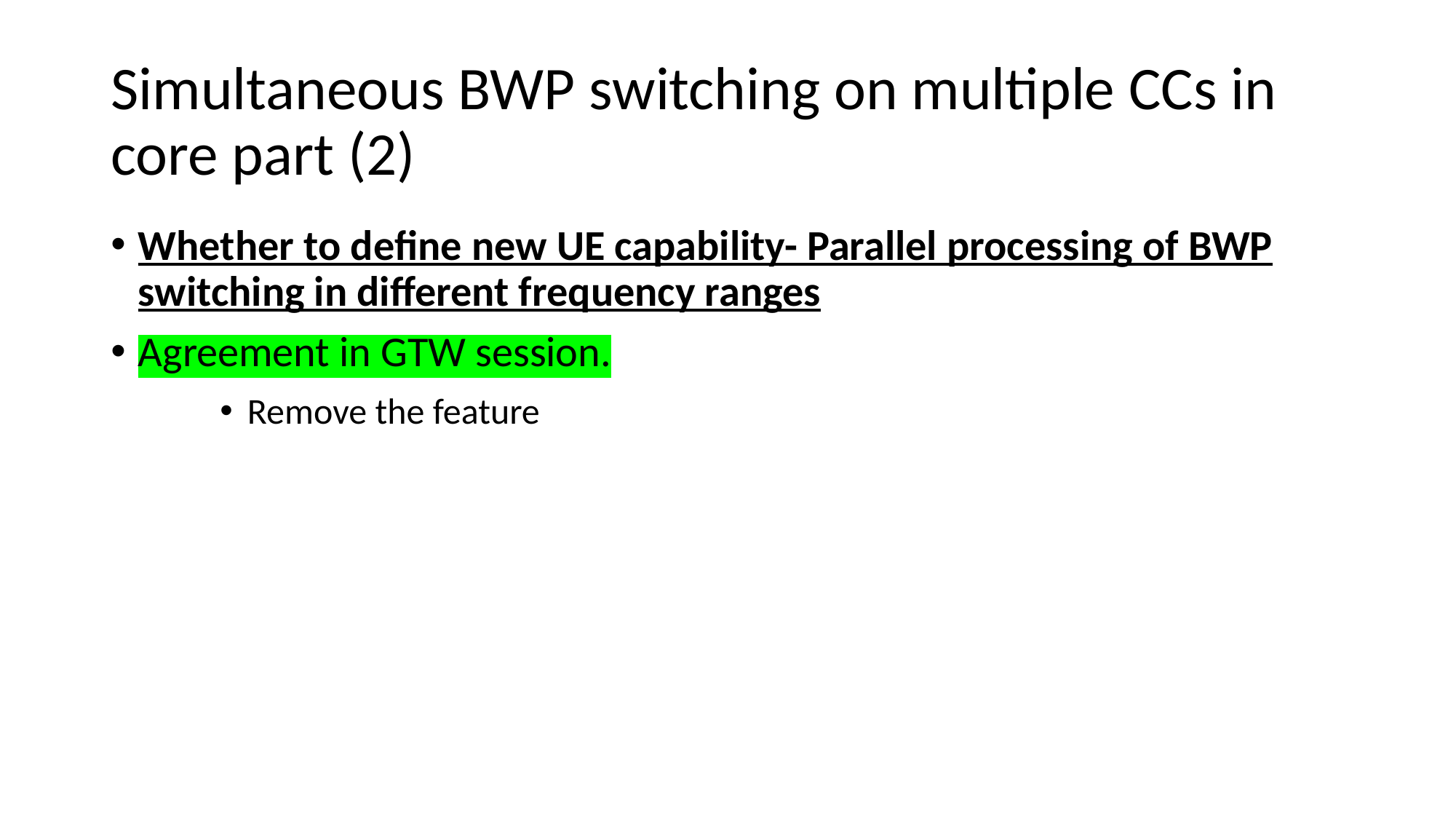

# Simultaneous BWP switching on multiple CCs in core part (2)
Whether to define new UE capability- Parallel processing of BWP switching in different frequency ranges
Agreement in GTW session.
Remove the feature